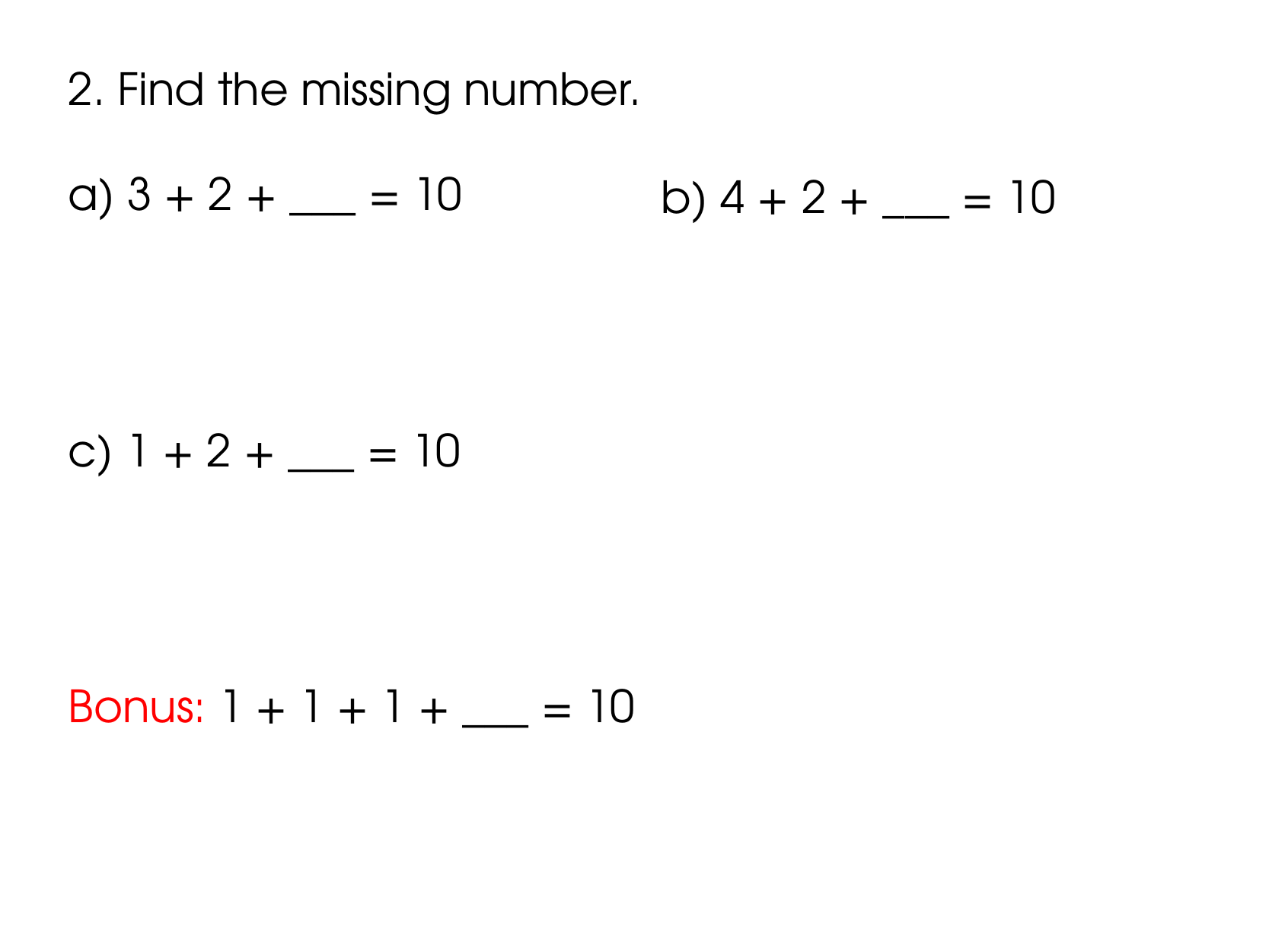

2. Find the missing number.
a) 3 + 2 + ___ = 10
b) 4 + 2 + ___ = 10
c) 1 + 2 + ___ = 10
Bonus: 1 + 1 + 1 + ___ = 10